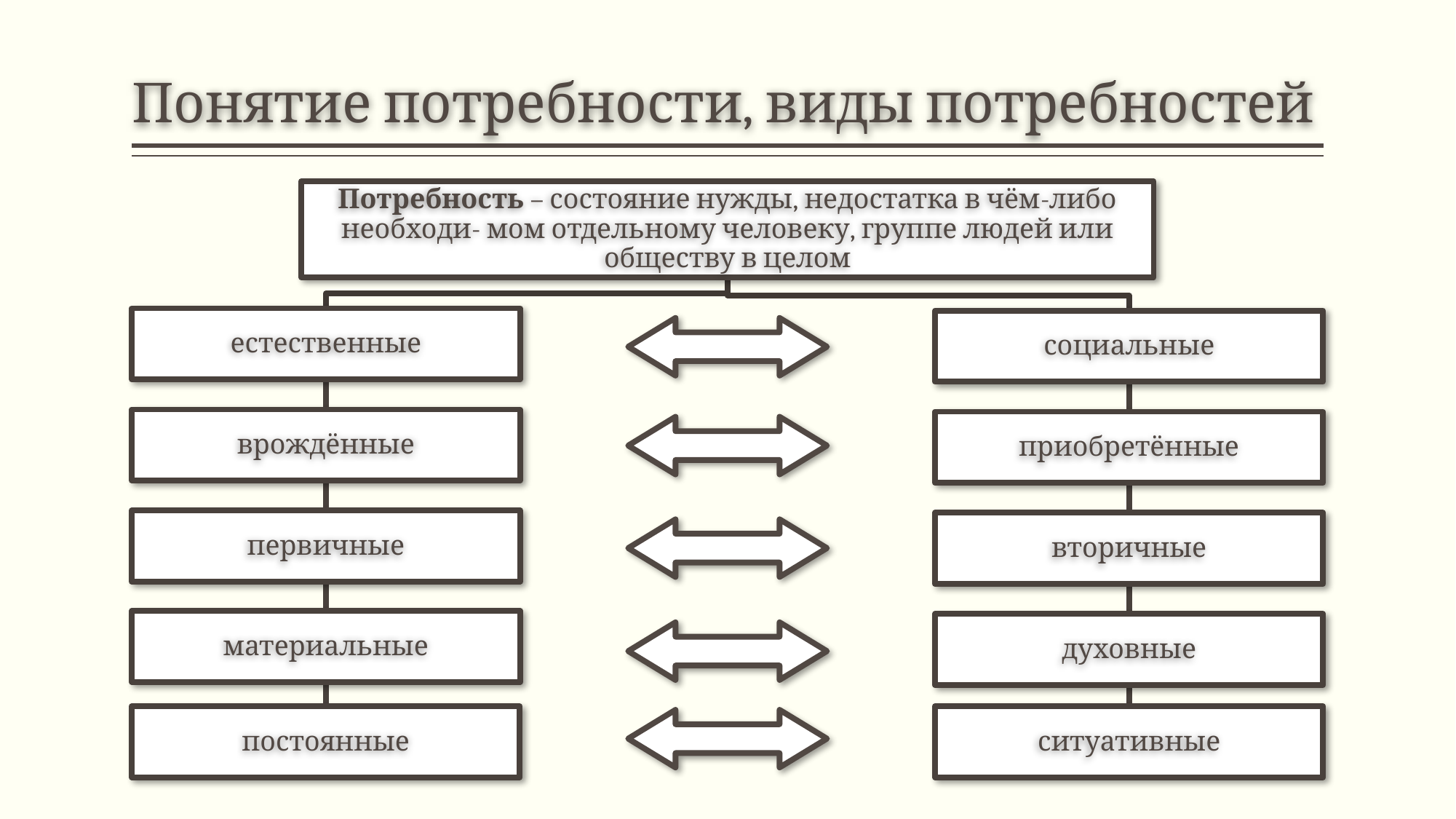

# Понятие потребности, виды потребностей

Потребность – состояние нужды, недостатка в чём-либо необходи- мом отдельному человеку, группе людей или обществу в целом

естественные

социальные

врождённые

приобретённые

первичные

вторичные

материальные

духовные

постоянные

ситуативные